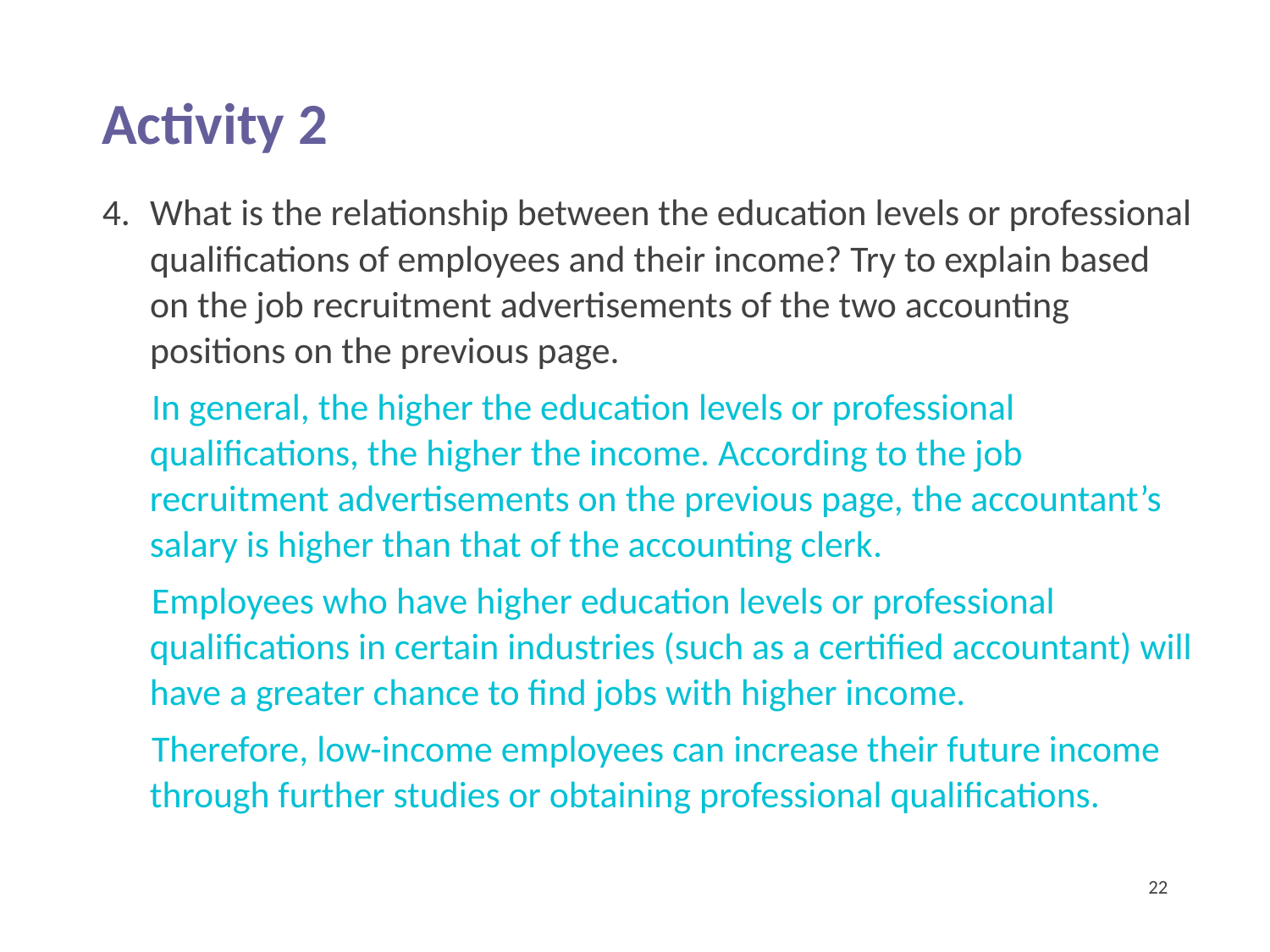

Activity 2
What is the relationship between the education levels or professional qualifications of employees and their income? Try to explain based on the job recruitment advertisements of the two accounting positions on the previous page.
In general, the higher the education levels or professional qualifications, the higher the income. According to the job recruitment advertisements on the previous page, the accountant’s salary is higher than that of the accounting clerk.
Employees who have higher education levels or professional qualifications in certain industries (such as a certified accountant) will have a greater chance to find jobs with higher income.
Therefore, low-income employees can increase their future income through further studies or obtaining professional qualifications.
22